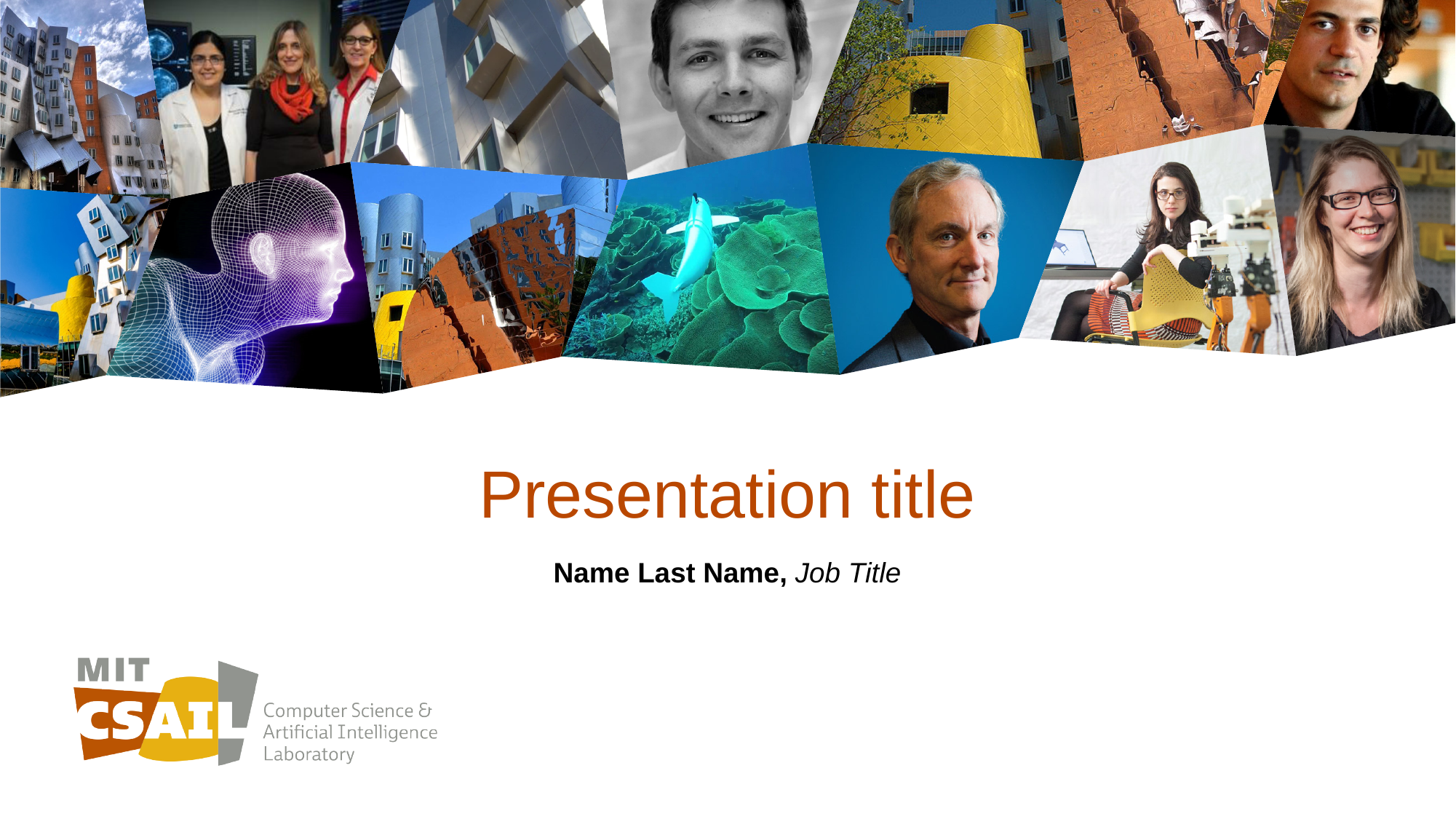

# Presentation title
Name Last Name, Job Title